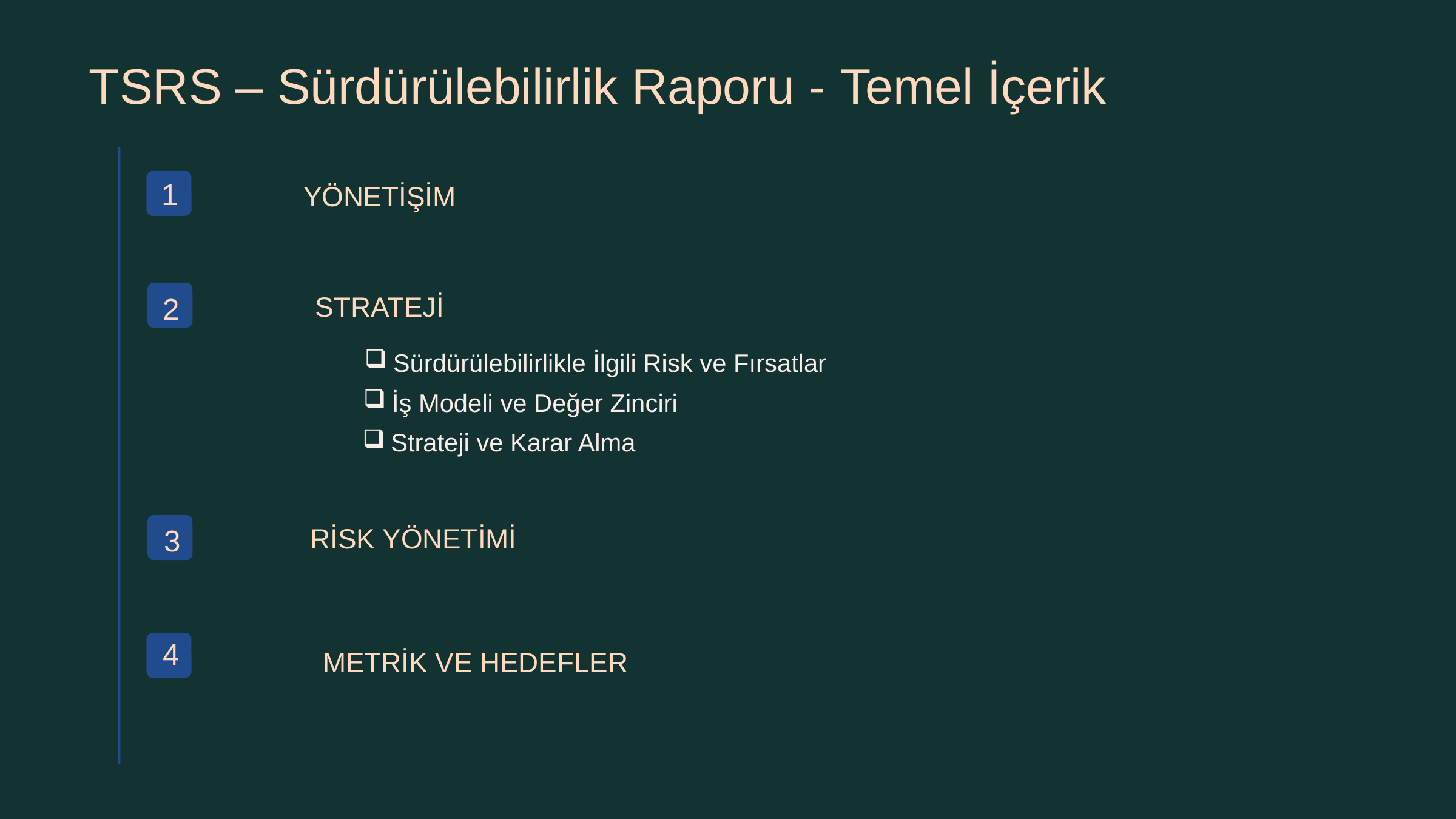

TSRS – Sürdürülebilirlik Raporu - Temel İçerik

1

YÖNETİŞİM

2
STRATEJİ
Sürdürülebilirlikle İlgili Risk ve Fırsatlar
İş Modeli ve Değer Zinciri
Strateji ve Karar Alma

3
RİSK YÖNETİMİ
4

METRİK VE HEDEFLER